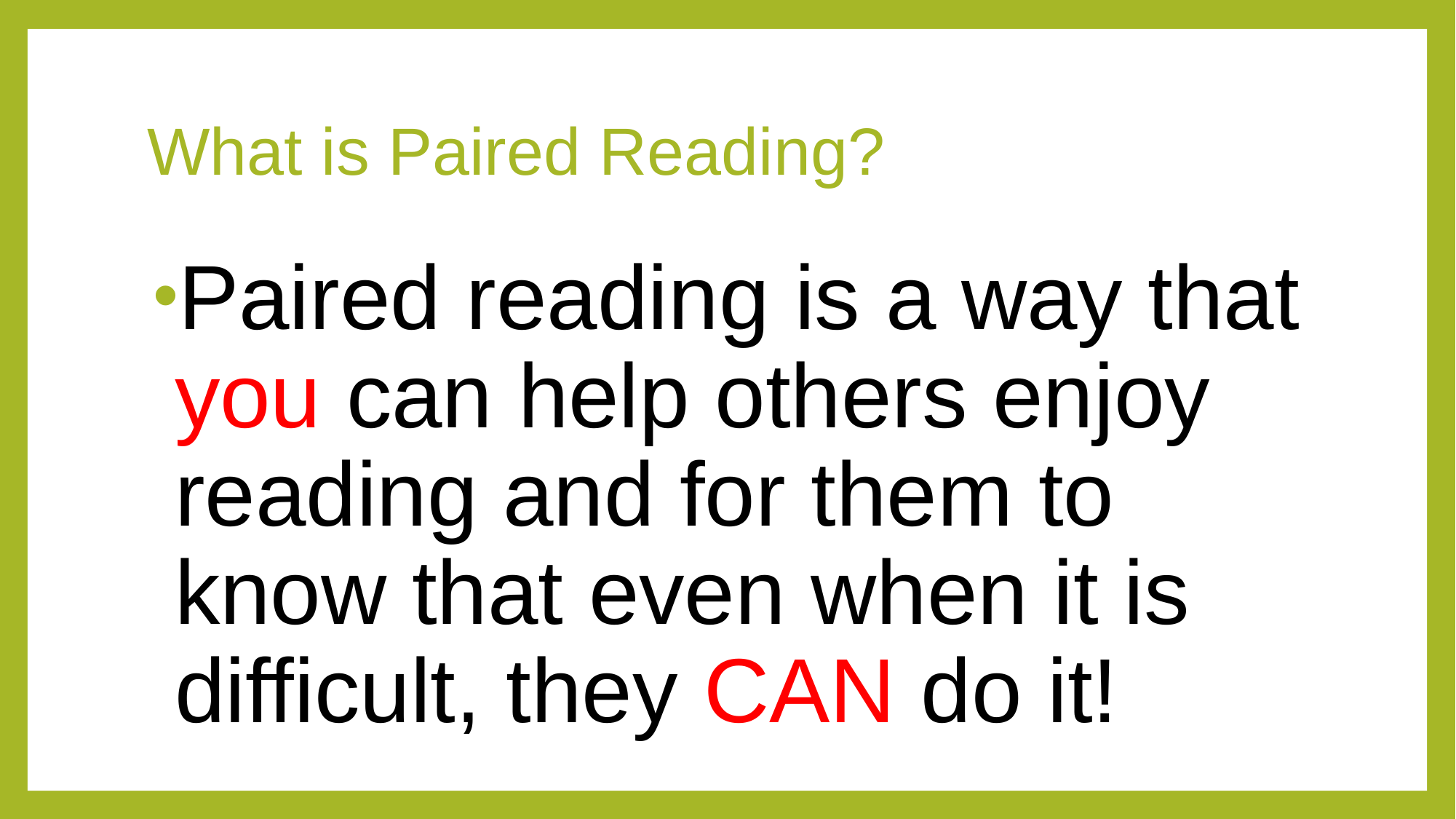

# What is Paired Reading?
Paired reading is a way that you can help others enjoy reading and for them to know that even when it is difficult, they CAN do it!